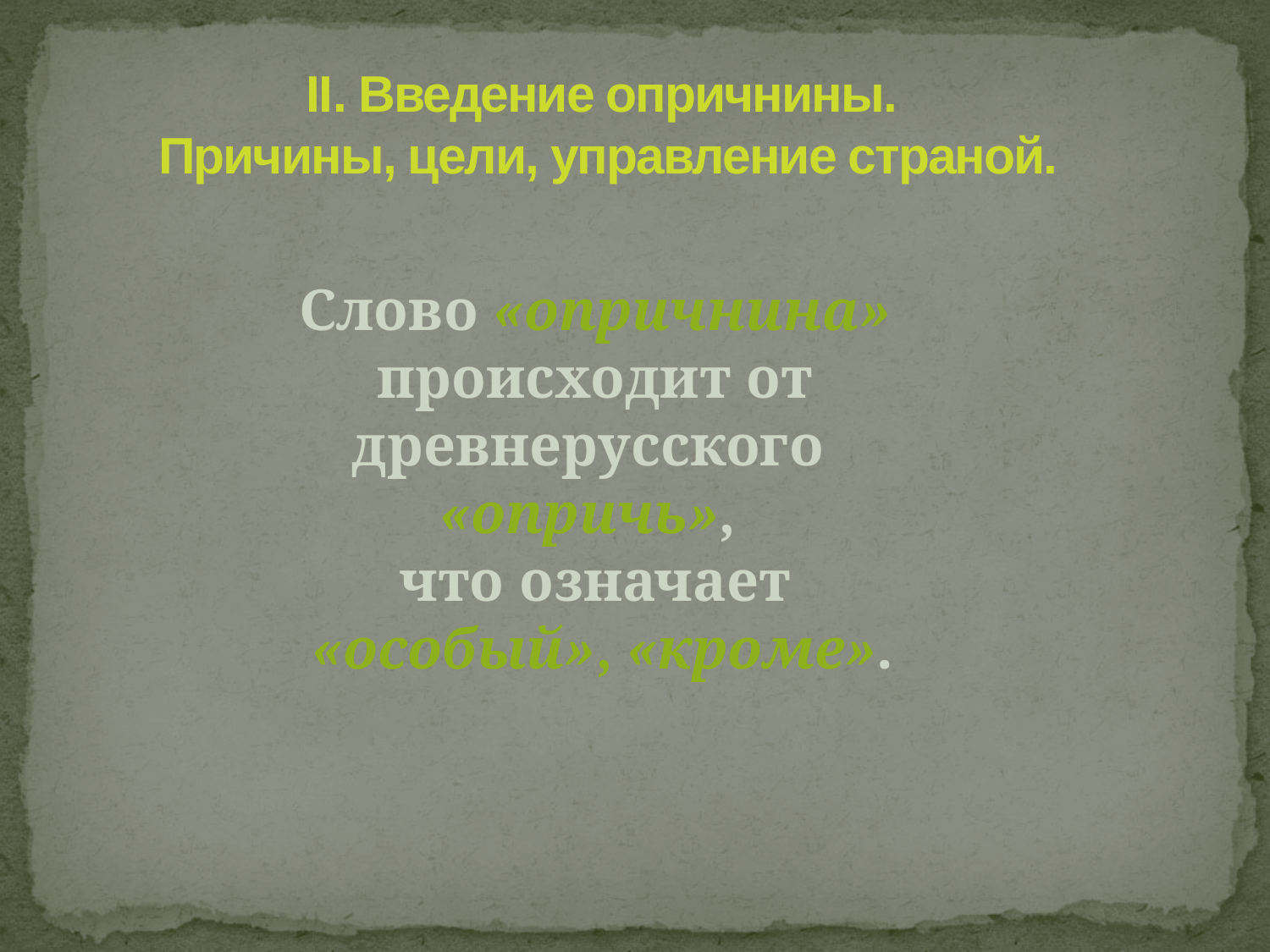

# II. Введение опричнины. Причины, цели, управление страной.
Слово «опричнина» происходит от древнерусского
«опричь»,
что означает
 «особый», «кроме».